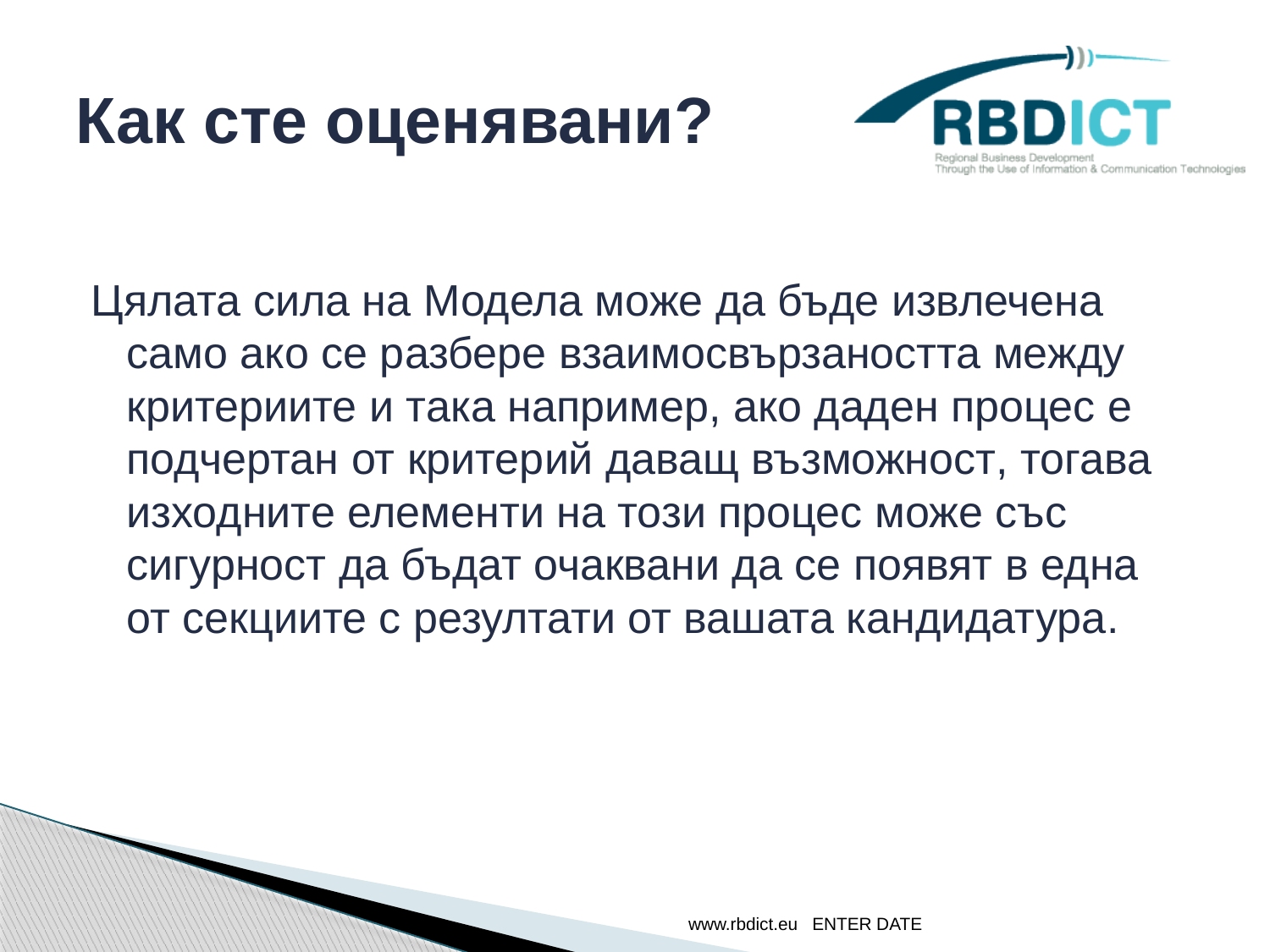

# Как сте оценявани?

Цялата сила на Модела може да бъде извлечена само ако се разбере взаимосвързаността между критериите и така например, ако даден процес е подчертан от критерий даващ възможност, тогава изходните елементи на този процес може със сигурност да бъдат очаквани да се появят в една от секциите с резултати от вашата кандидатура.
www.rbdict.eu   ENTER DATE